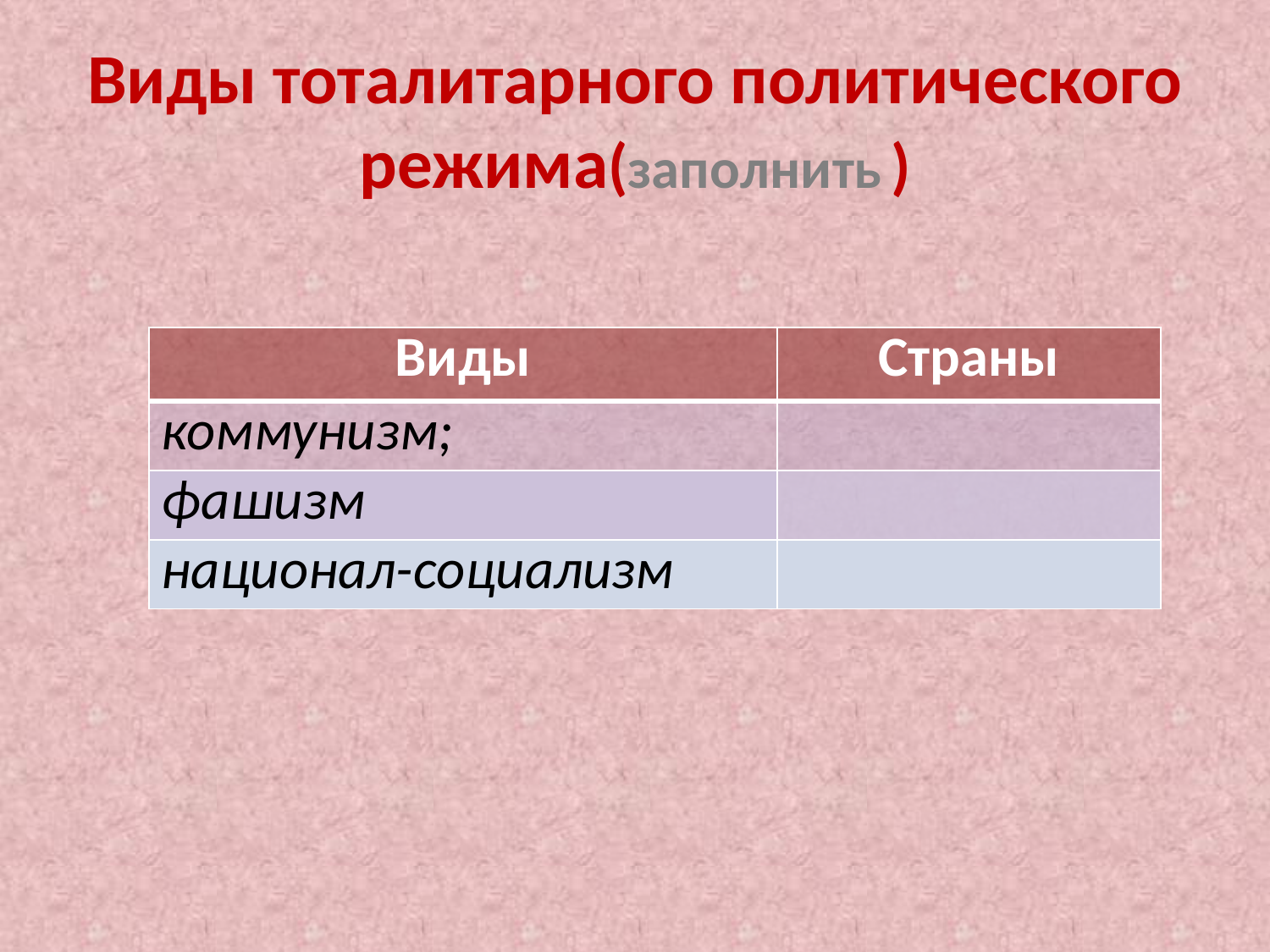

# Виды тоталитарного политического режима(заполнить )

| Виды | Страны |
| --- | --- |
| коммунизм; |  |
| фашизм |  |
| национал-социализм |  |